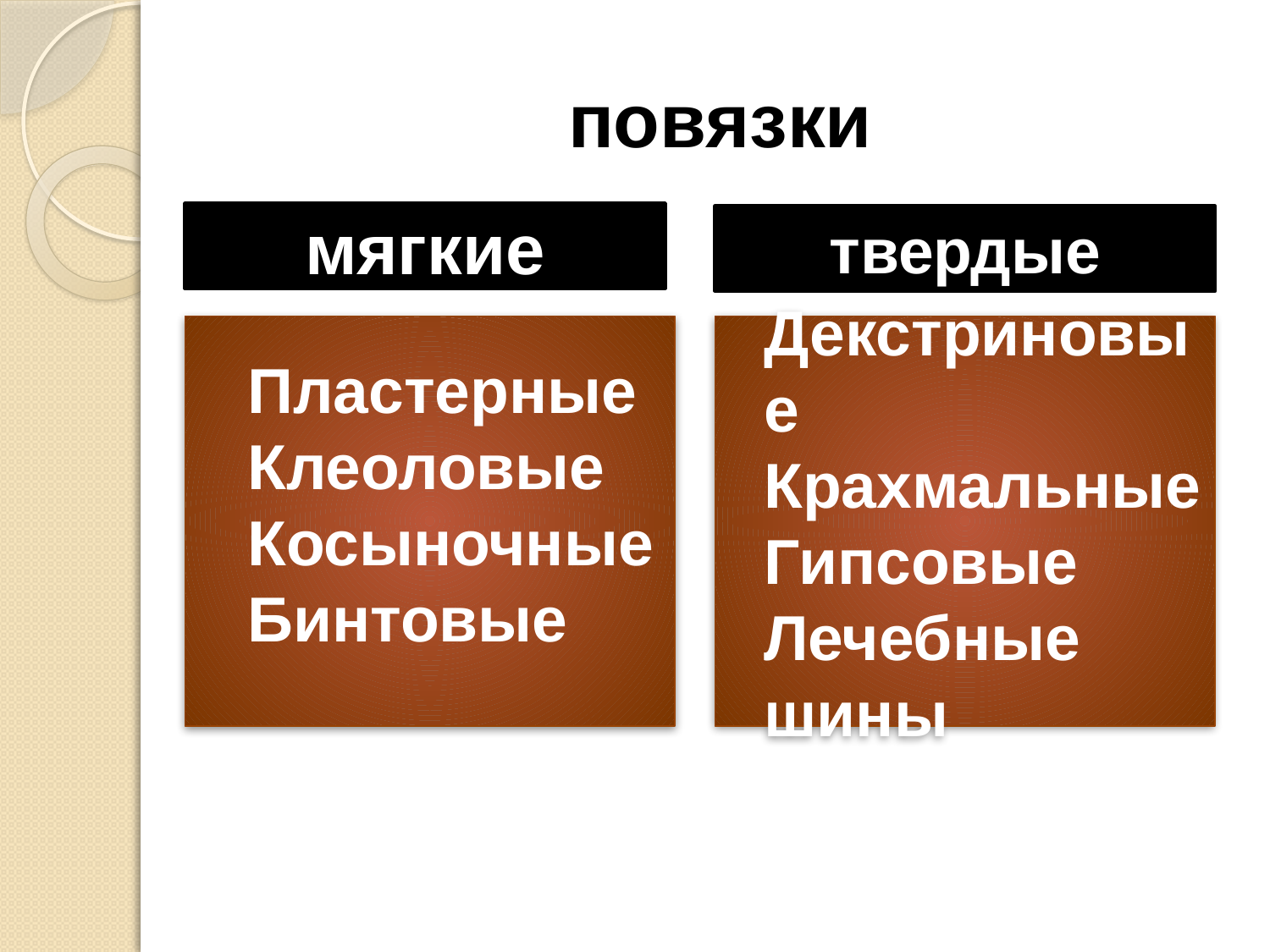

# повязки
мягкие
твердые
Пластерные
Клеоловые
Косыночные
Бинтовые

Декстриновые
Крахмальные
Гипсовые
Лечебные шины